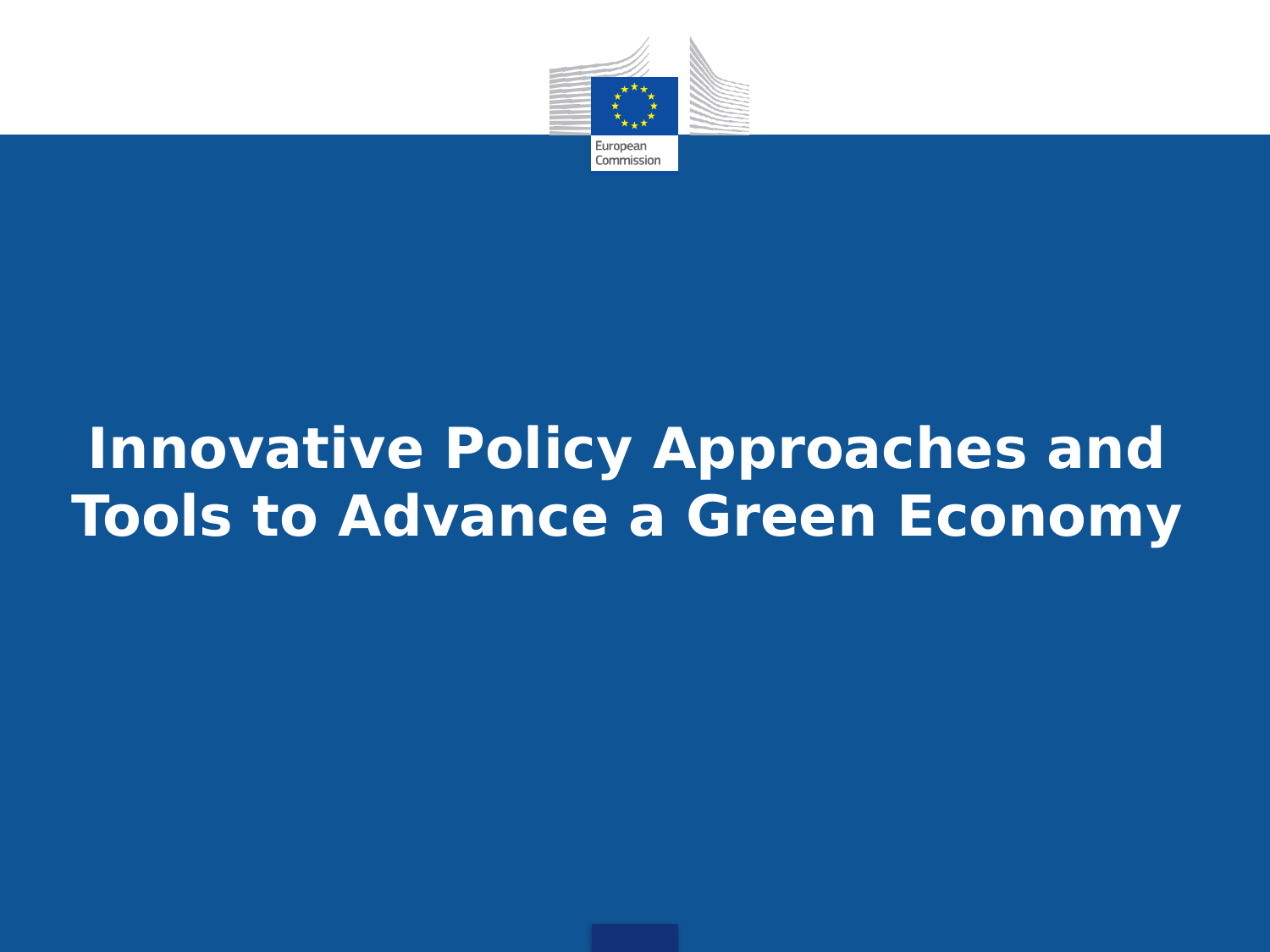

Innovative Policy Approaches and Tools to Advance a Green Economy